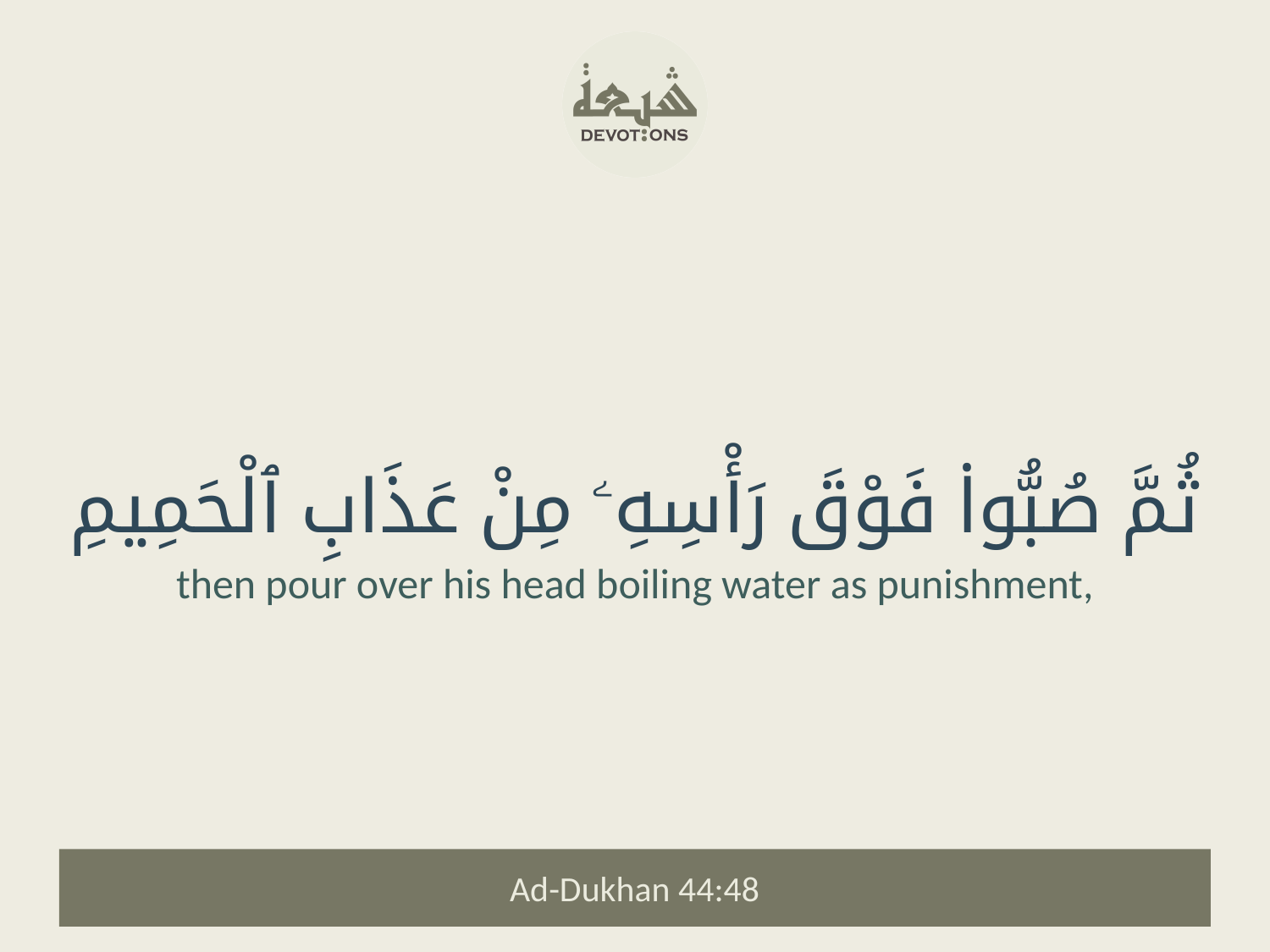

ثُمَّ صُبُّوا۟ فَوْقَ رَأْسِهِۦ مِنْ عَذَابِ ٱلْحَمِيمِ
then pour over his head boiling water as punishment,
Ad-Dukhan 44:48